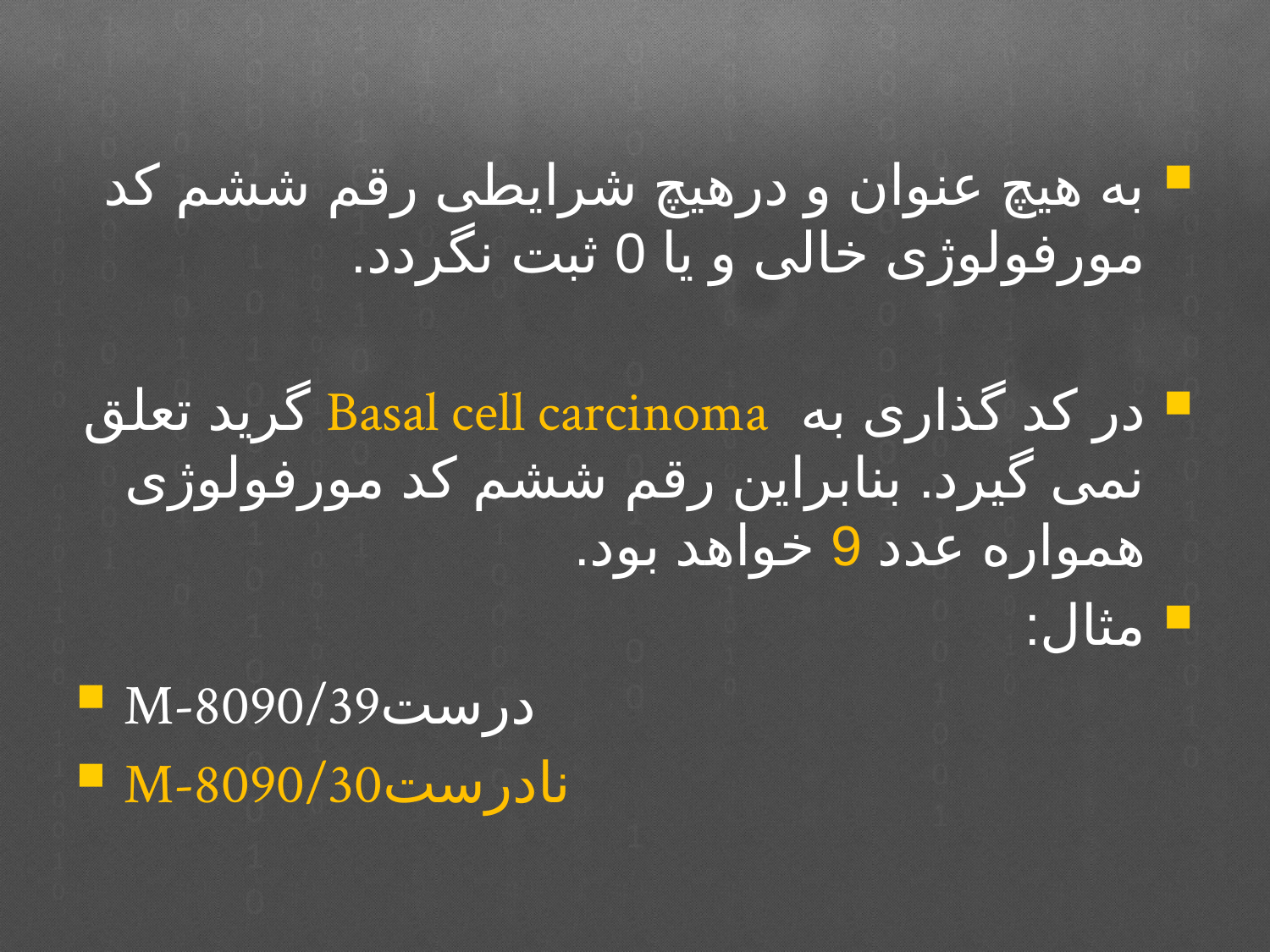

به هیچ عنوان و درهیچ شرایطی رقم ششم کد مورفولوژی خالی و یا 0 ثبت نگردد.

در کد گذاری به  Basal cell carcinoma گرید تعلق نمی گیرد. بنابراین رقم ششم کد مورفولوژی همواره عدد 9 خواهد بود.
مثال:
M-8090/39درست
M-8090/30نادرست